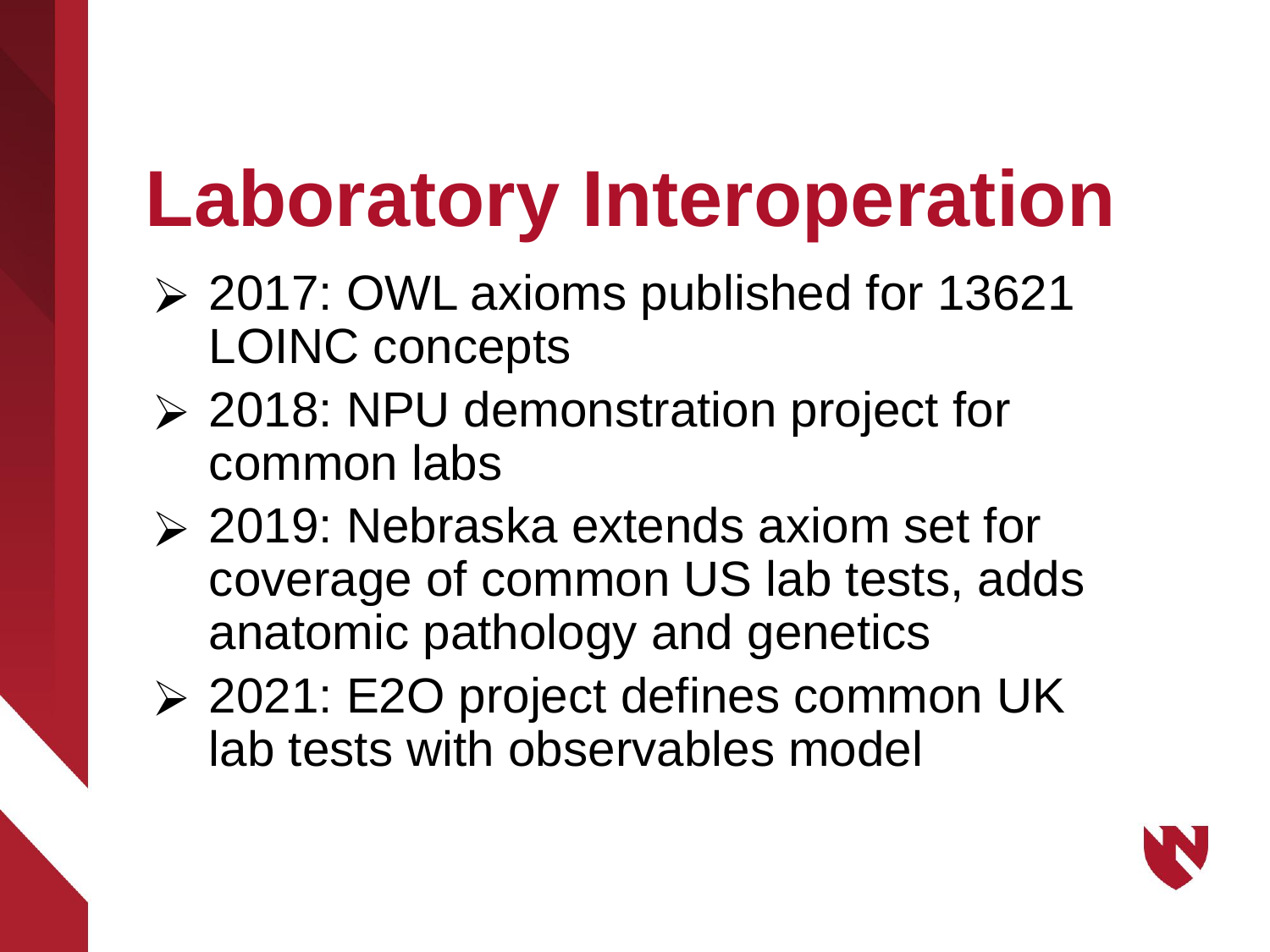

# Laboratory Interoperation
2017: OWL axioms published for 13621 LOINC concepts
2018: NPU demonstration project for common labs
2019: Nebraska extends axiom set for coverage of common US lab tests, adds anatomic pathology and genetics
2021: E2O project defines common UK lab tests with observables model